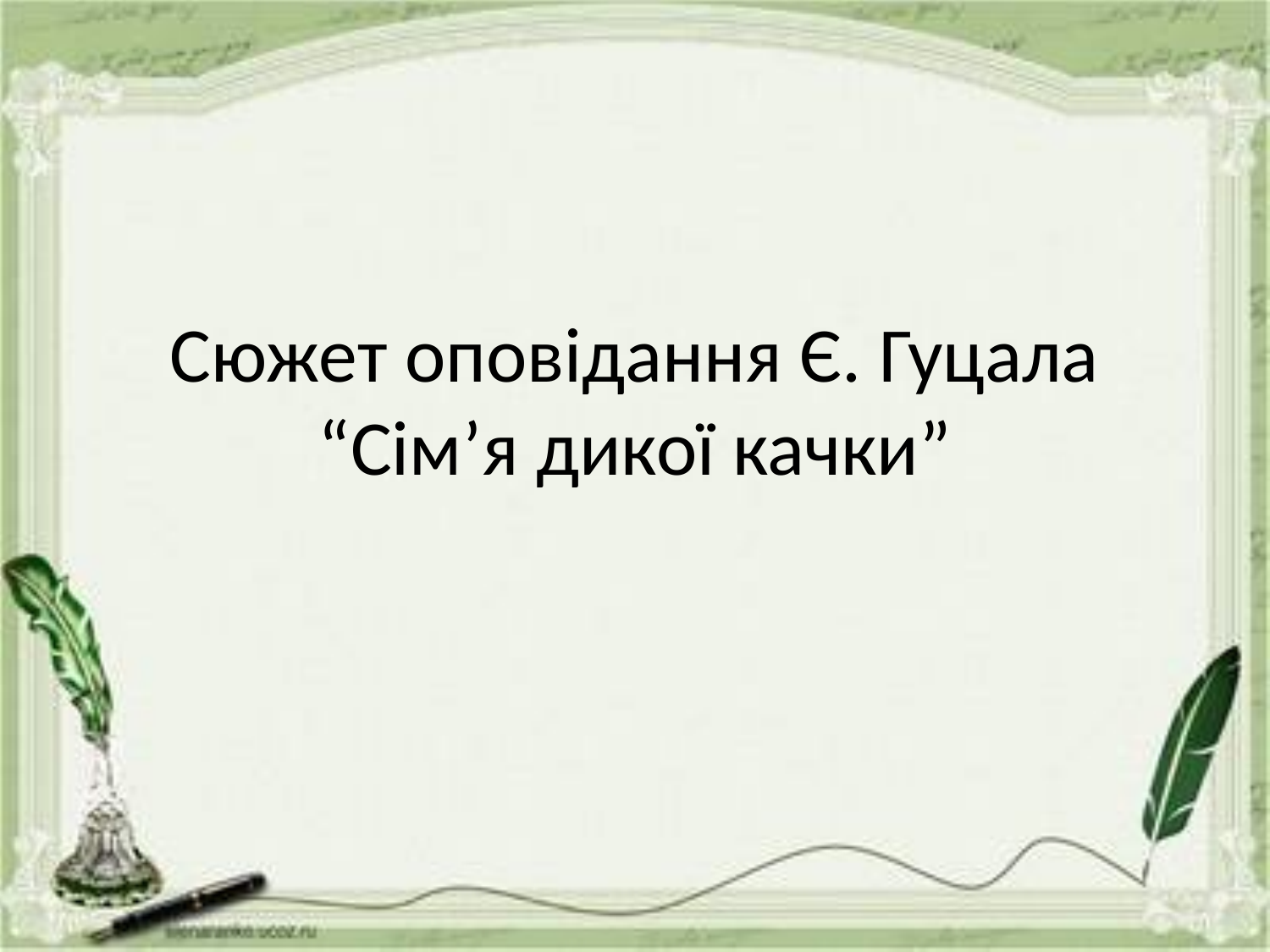

# Сюжет оповідання Є. Гуцала “Сім’я дикої качки”